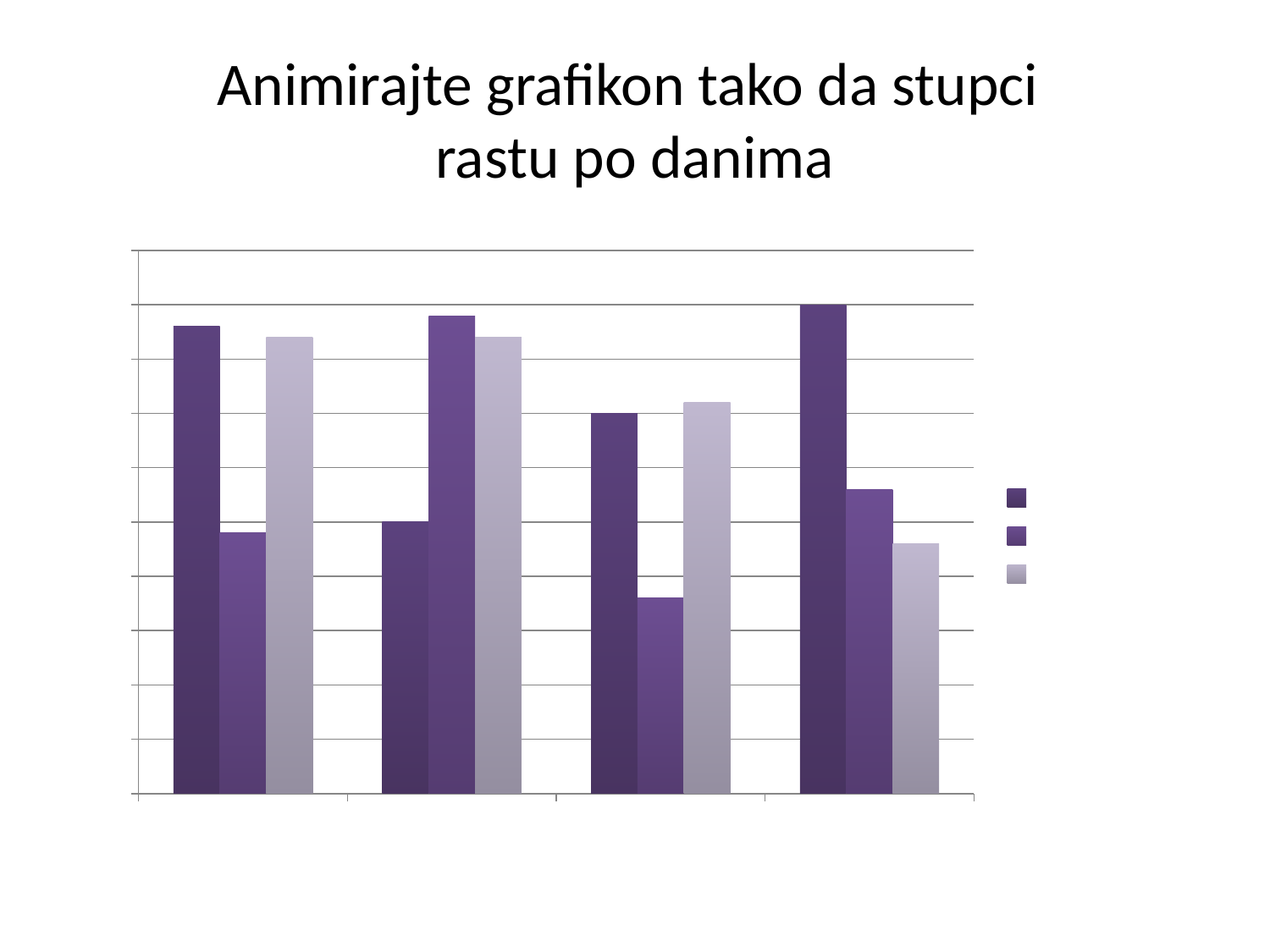

# Animirajte grafikon tako da stupci rastu po danima

### Chart

| Category | Ponedjeljak | Utorak | Petak |
|---|---|---|---|
| Marko | 4.3 | 2.4 | 4.2 |
| Igor | 2.5 | 4.4 | 4.2 |
| Tatjana | 3.5 | 1.8 | 3.6 |
| Ana | 4.5 | 2.8 | 2.3 |